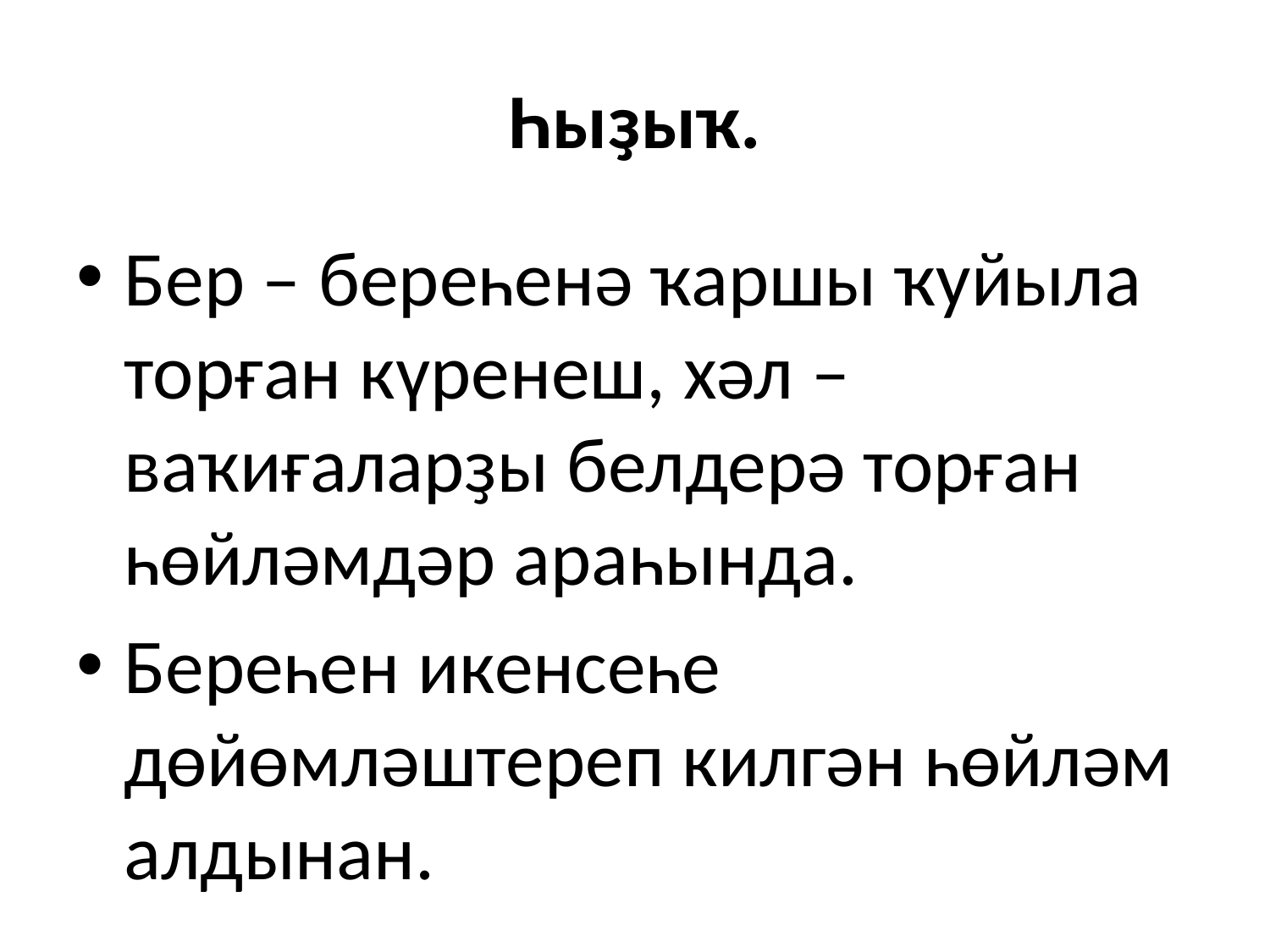

# Һыҙыҡ.
Бер – береһенә ҡаршы ҡуйыла торған күренеш, хәл – ваҡиғаларҙы белдерә торған һөйләмдәр араһында.
Береһен икенсеһе дөйөмләштереп килгән һөйләм алдынан.